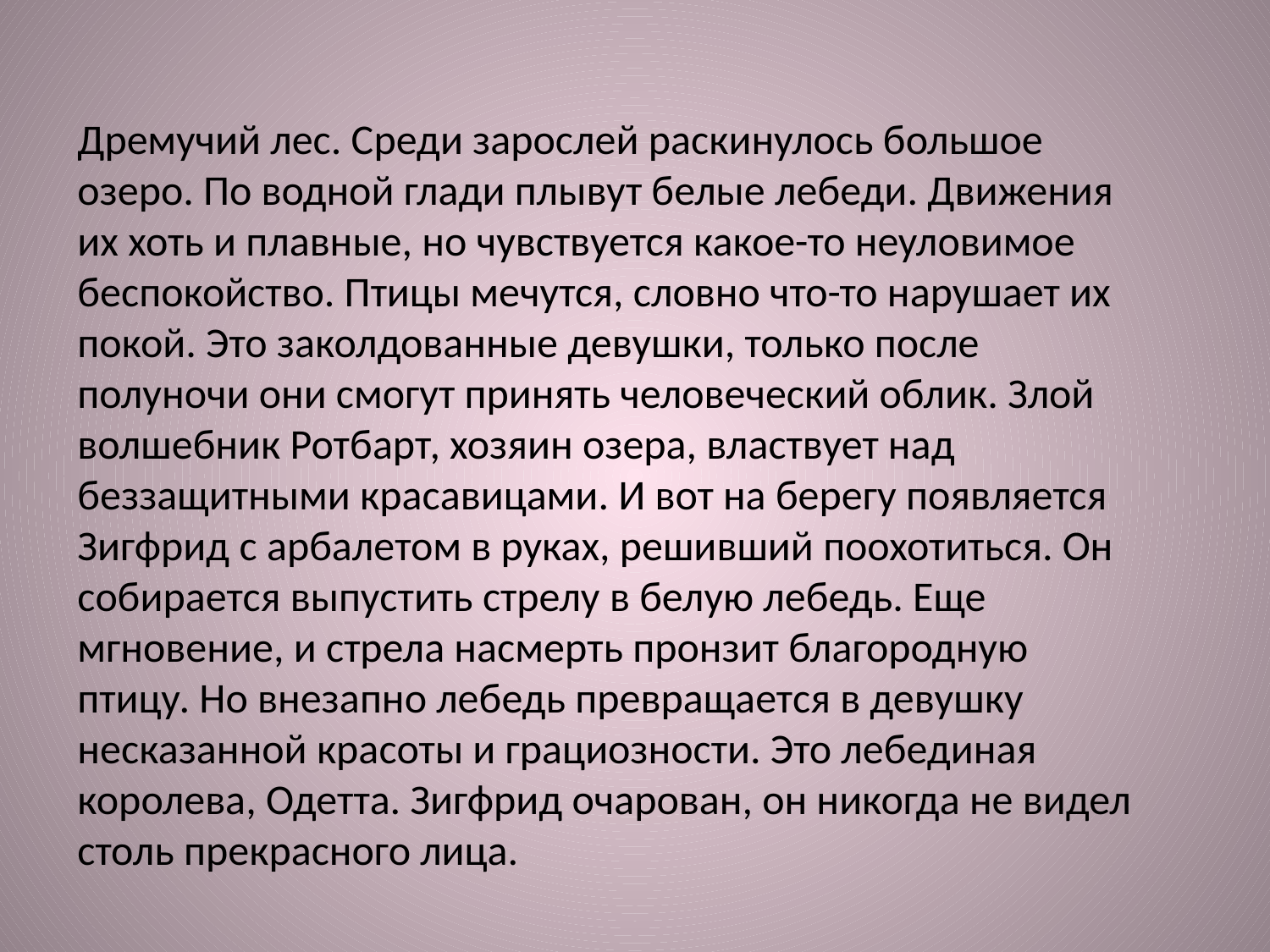

Дремучий лес. Среди зарослей раскинулось большое озеро. По водной глади плывут белые лебеди. Движения их хоть и плавные, но чувствуется какое-то неуловимое беспокойство. Птицы мечутся, словно что-то нарушает их покой. Это заколдованные девушки, только после полуночи они смогут принять человеческий облик. Злой волшебник Ротбарт, хозяин озера, властвует над беззащитными красавицами. И вот на берегу появляется Зигфрид с арбалетом в руках, решивший поохотиться. Он собирается выпустить стрелу в белую лебедь. Еще мгновение, и стрела насмерть пронзит благородную птицу. Но внезапно лебедь превращается в девушку несказанной красоты и грациозности. Это лебединая королева, Одетта. Зигфрид очарован, он никогда не видел столь прекрасного лица.